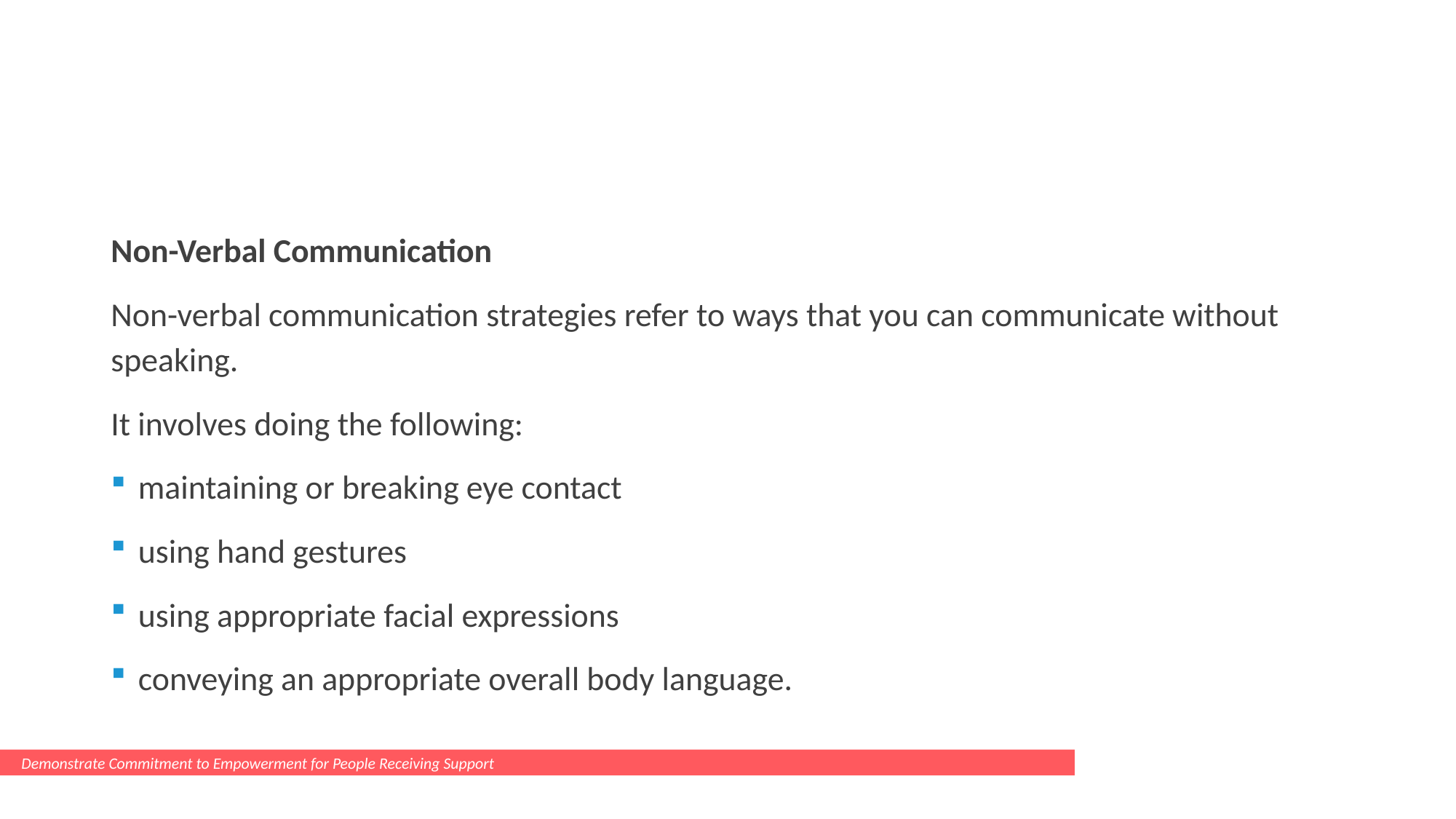

#
Non-Verbal Communication
Non-verbal communication strategies refer to ways that you can communicate without speaking.
It involves doing the following:
maintaining or breaking eye contact
using hand gestures
using appropriate facial expressions
conveying an appropriate overall body language.
Demonstrate Commitment to Empowerment for People Receiving Support